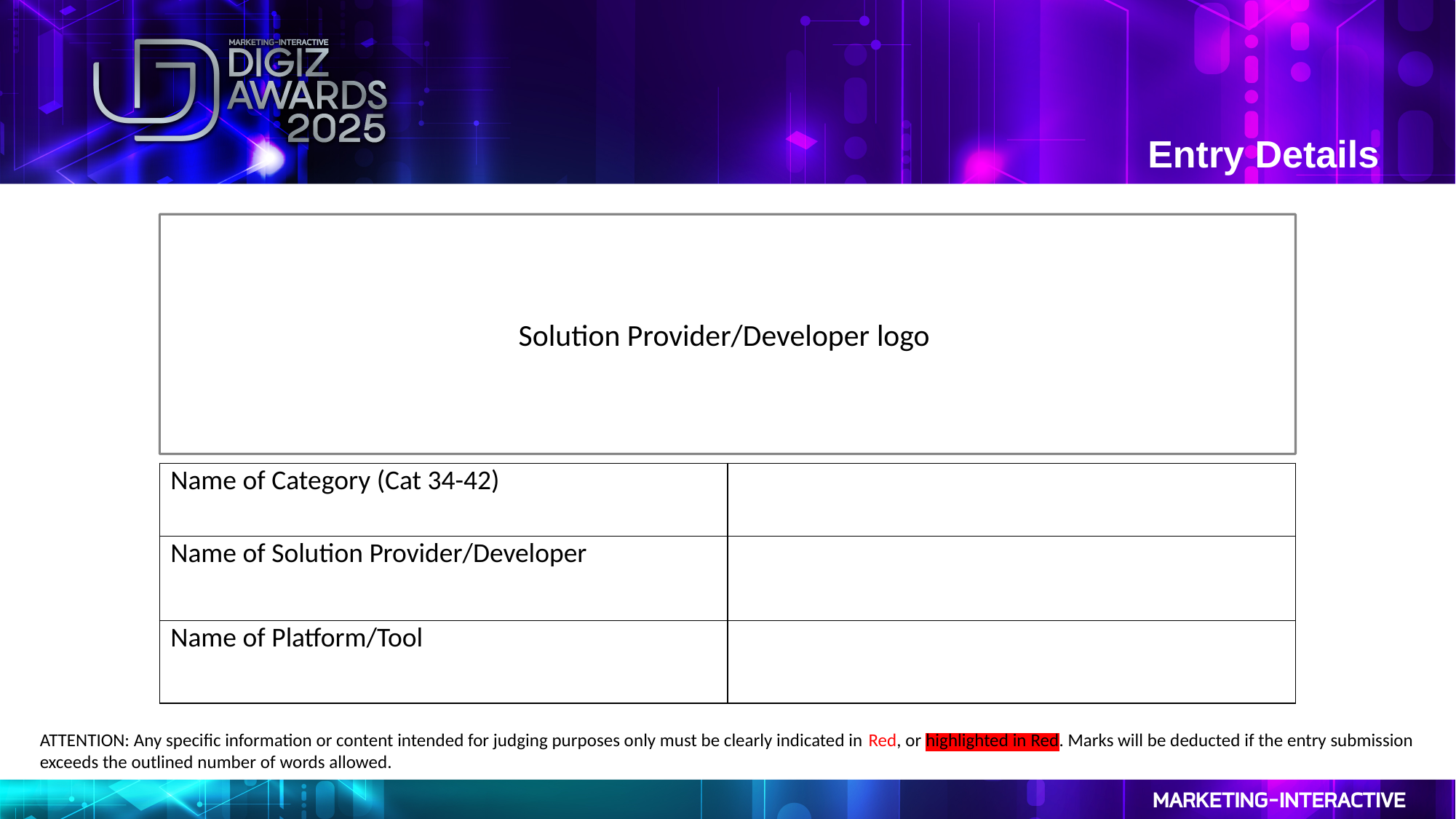

Entry Details
Solution Provider/Developer logo
| Name of Category (Cat 34-42) |  |
| --- | --- |
| Name of Solution Provider/Developer |  |
| Name of Platform/Tool |  |
ATTENTION: Any specific information or content intended for judging purposes only must be clearly indicated in Red, or highlighted in Red. Marks will be deducted if the entry submission exceeds the outlined number of words allowed.